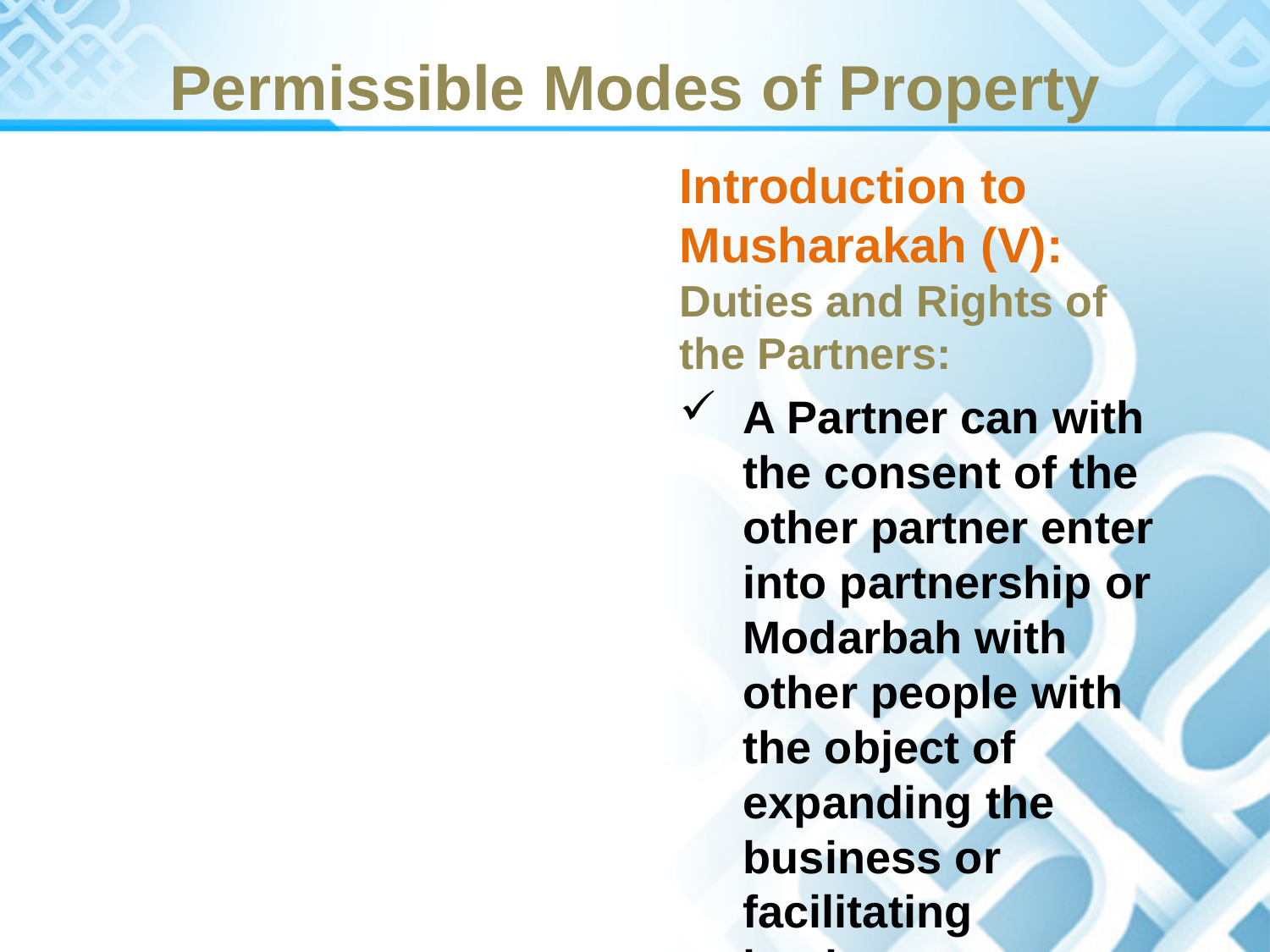

Permissible Modes of Property
Introduction to Musharakah (V): Duties and Rights of the Partners:
A Partner can with the consent of the other partner enter into partnership or Modarbah with other people with the object of expanding the business or facilitating business operations.